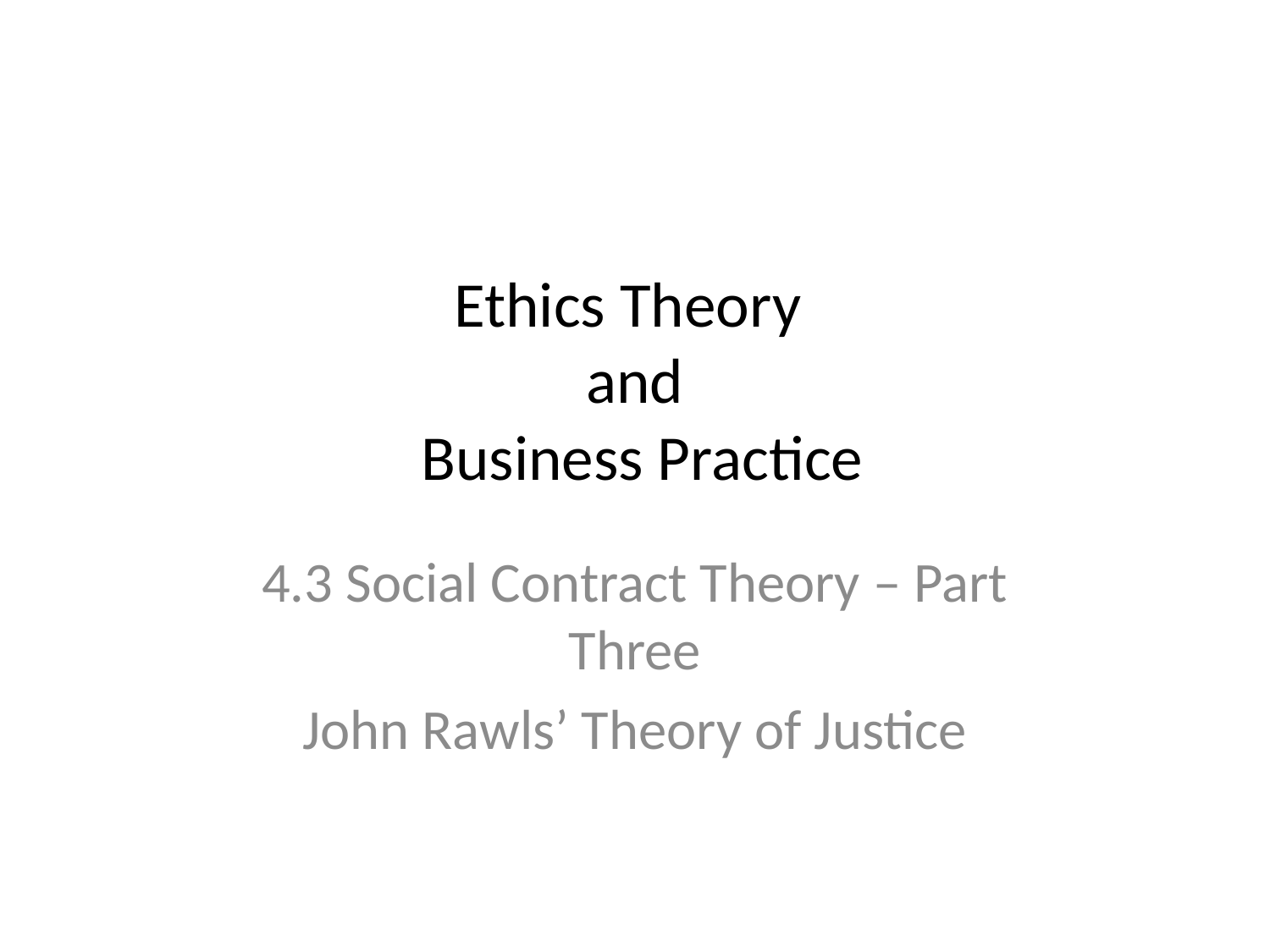

# Ethics Theory and Business Practice
4.3 Social Contract Theory – Part Three
John Rawls’ Theory of Justice